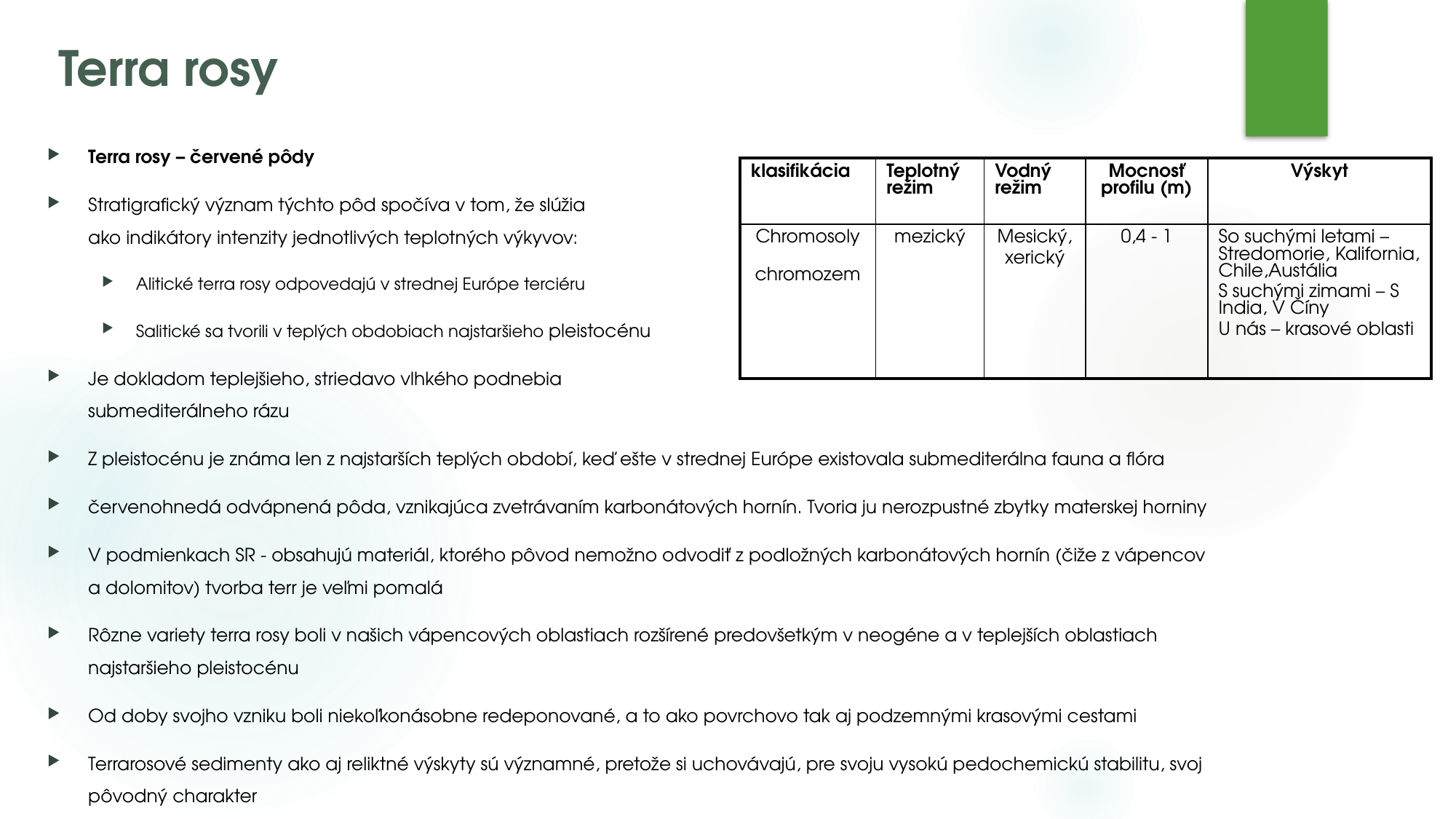

# Terra rosy
Terra rosy – červené pôdy
Stratigrafický význam týchto pôd spočíva v tom, že slúžia
ako indikátory intenzity jednotlivých teplotných výkyvov:
Alitické terra rosy odpovedajú v strednej Európe terciéru
Salitické sa tvorili v teplých obdobiach najstaršieho pleistocénu
Je dokladom teplejšieho, striedavo vlhkého podnebia
submediterálneho rázu
Z pleistocénu je známa len z najstarších teplých období, keď ešte v strednej Európe existovala submediterálna fauna a flóra
červenohnedá odvápnená pôda, vznikajúca zvetrávaním karbonátových hornín. Tvoria ju nerozpustné zbytky materskej horniny
V podmienkach SR - obsahujú materiál, ktorého pôvod nemožno odvodiť z podložných karbonátových hornín (čiže z vápencov a dolomitov) tvorba terr je veľmi pomalá
Rôzne variety terra rosy boli v našich vápencových oblastiach rozšírené predovšetkým v neogéne a v teplejších oblastiach najstaršieho pleistocénu
Od doby svojho vzniku boli niekoľkonásobne redeponované, a to ako povrchovo tak aj podzemnými krasovými cestami
Terrarosové sedimenty ako aj reliktné výskyty sú významné, pretože si uchovávajú, pre svoju vysokú pedochemickú stabilitu, svoj pôvodný charakter

| klasifikácia | Teplotný režim | Vodný režim | Mocnosť profilu (m) | Výskyt |
| --- | --- | --- | --- | --- |
| Chromosoly chromozem | mezický | Mesický, xerický | 0,4 - 1 | So suchými letami – Stredomorie, Kalifornia, Chile,Austália S suchými zimami – S India, V Číny U nás – krasové oblasti |